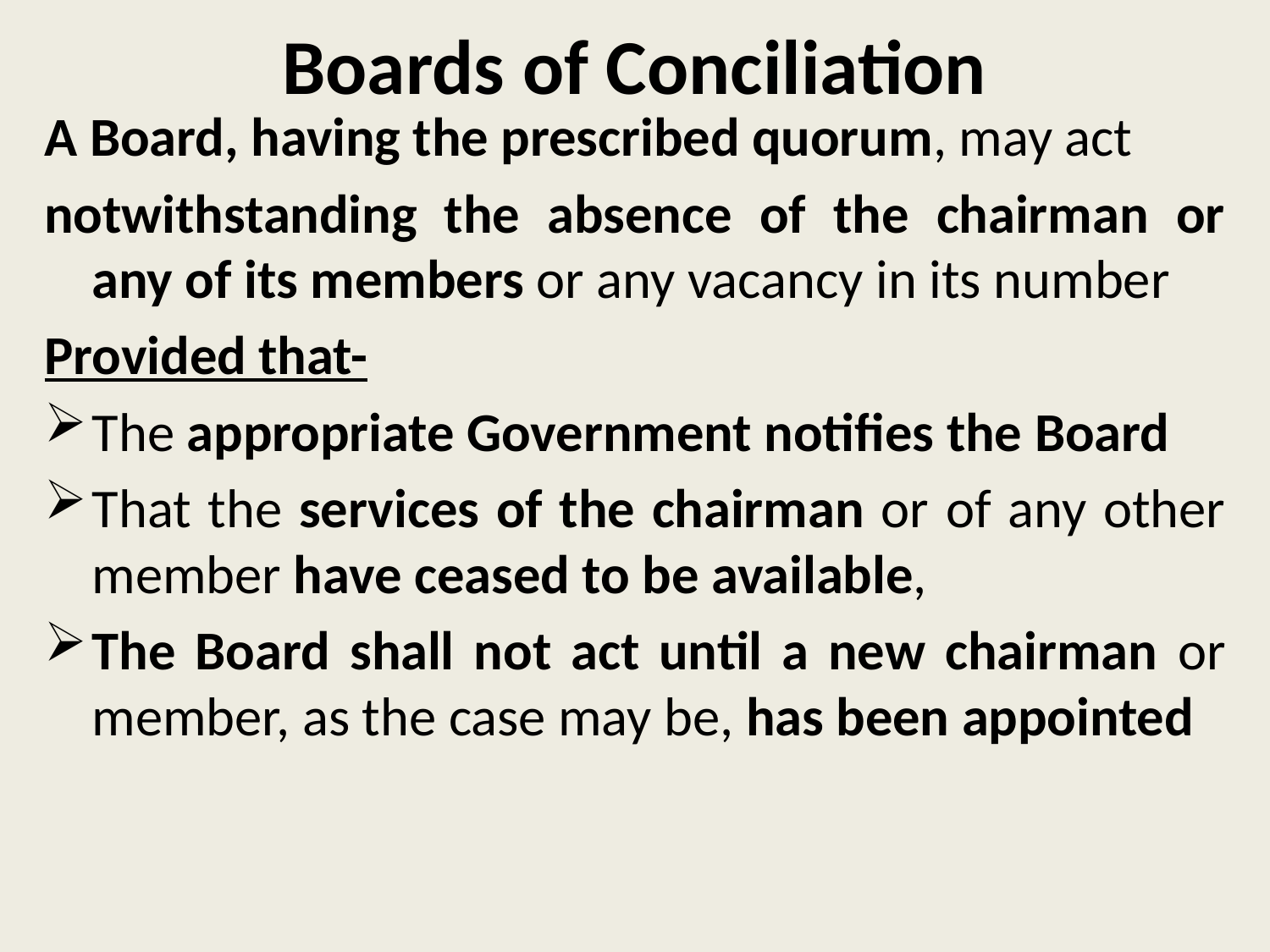

# Boards of Conciliation
A Board, having the prescribed quorum, may act
notwithstanding the absence of the chairman or any of its members or any vacancy in its number
Provided that-
The appropriate Government notifies the Board
That the services of the chairman or of any other member have ceased to be available,
The Board shall not act until a new chairman or member, as the case may be, has been appointed